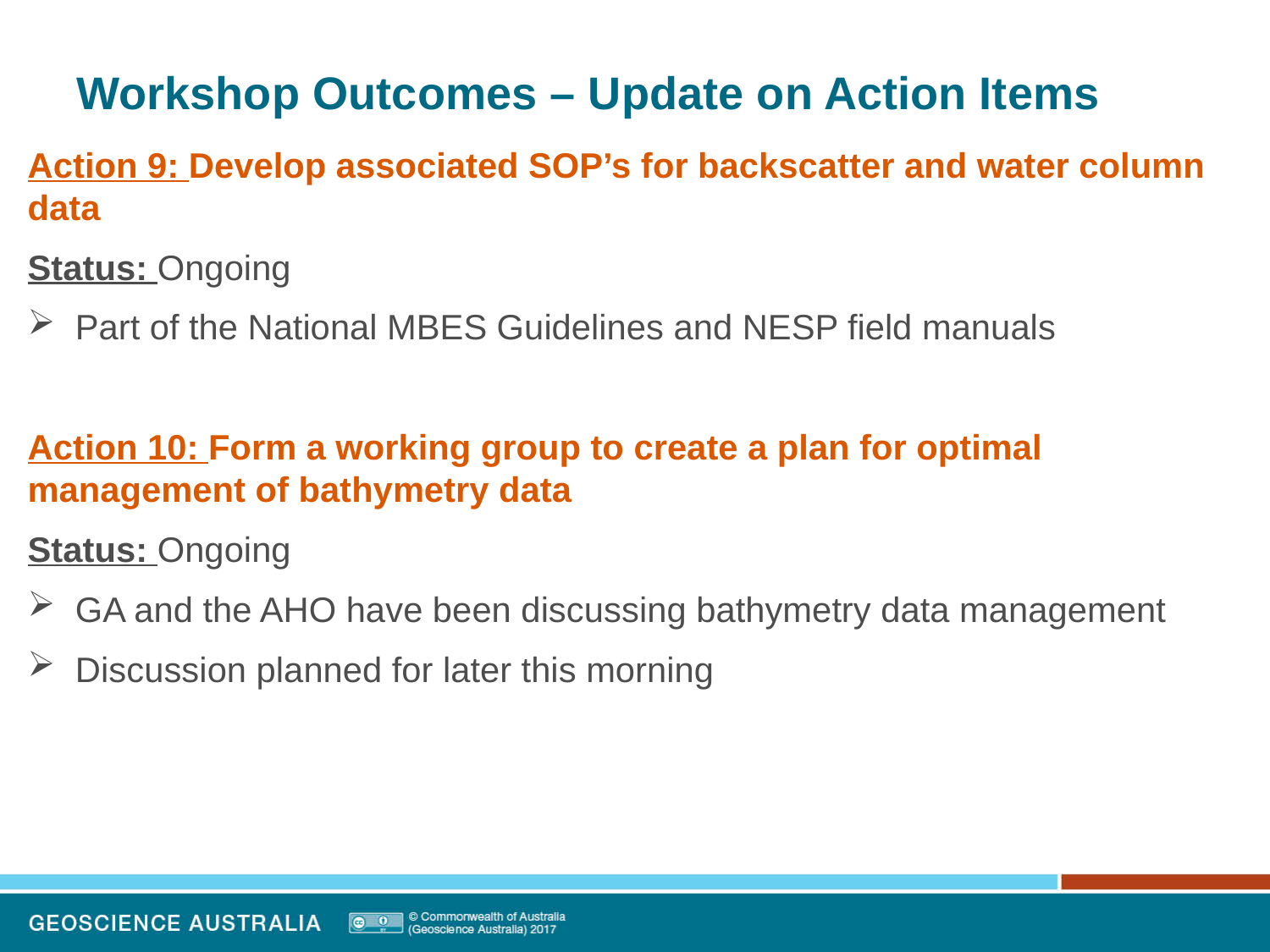

# Workshop Outcomes – Update on Action Items
Action 9: Develop associated SOP’s for backscatter and water column data
Status: Ongoing
Part of the National MBES Guidelines and NESP field manuals

Action 10: Form a working group to create a plan for optimal management of bathymetry data
Status: Ongoing
GA and the AHO have been discussing bathymetry data management
Discussion planned for later this morning